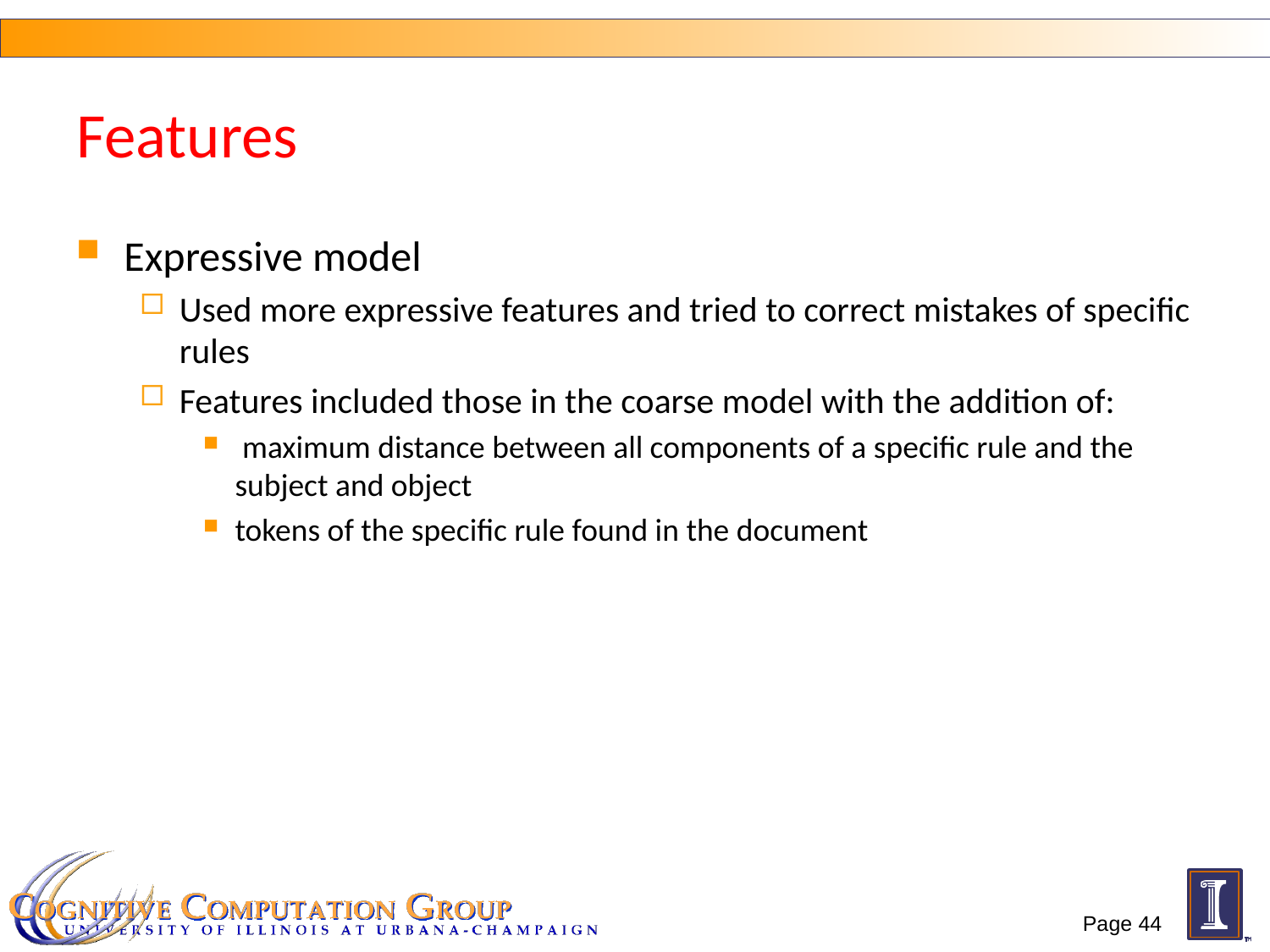

# Features
Expressive model
Used more expressive features and tried to correct mistakes of specific rules
Features included those in the coarse model with the addition of:
 maximum distance between all components of a specific rule and the subject and object
tokens of the specific rule found in the document
Page 44